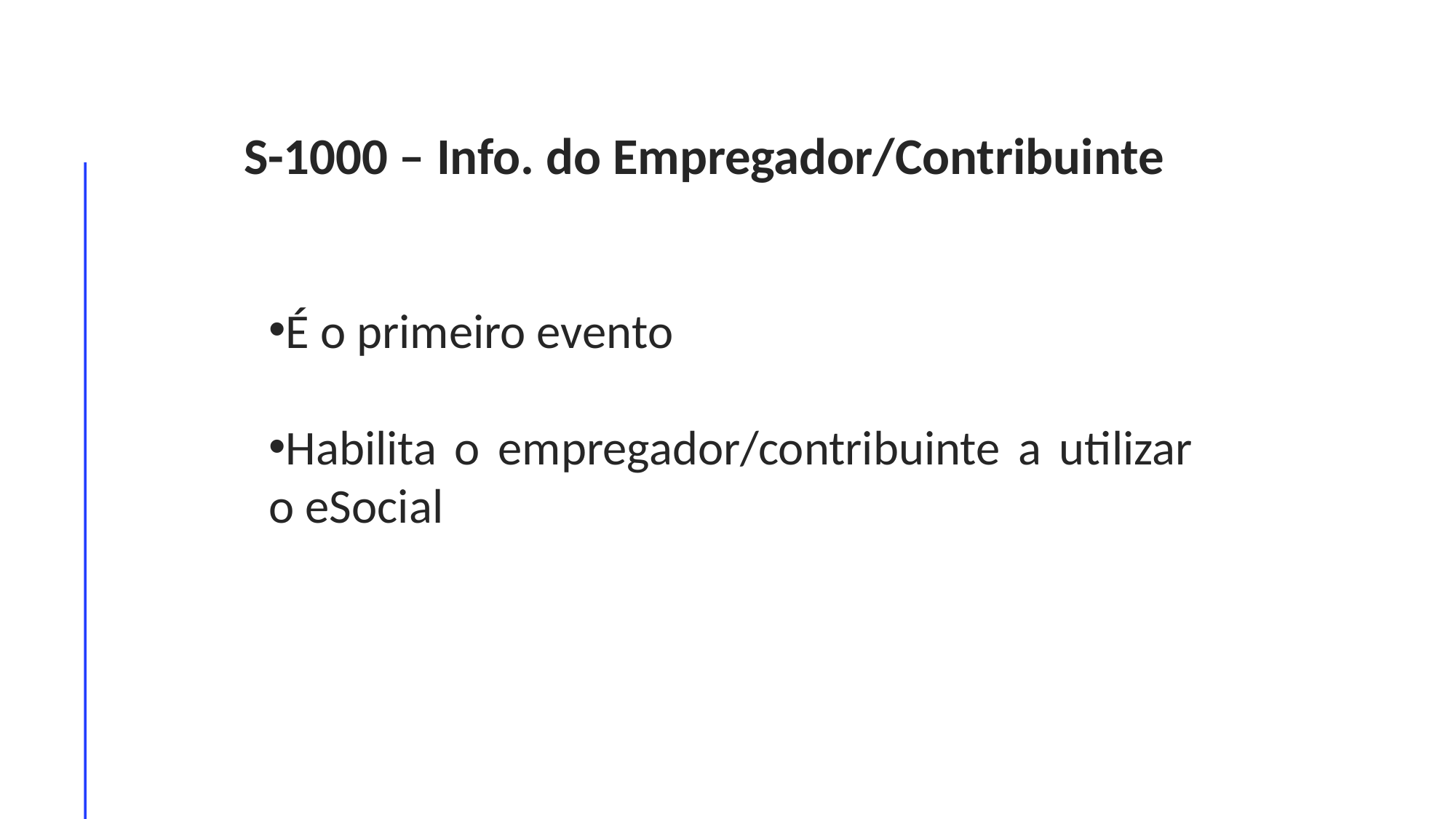

S-1000 – Info. do Empregador/Contribuinte
É o primeiro evento

Habilita o empregador/contribuinte a utilizar o eSocial